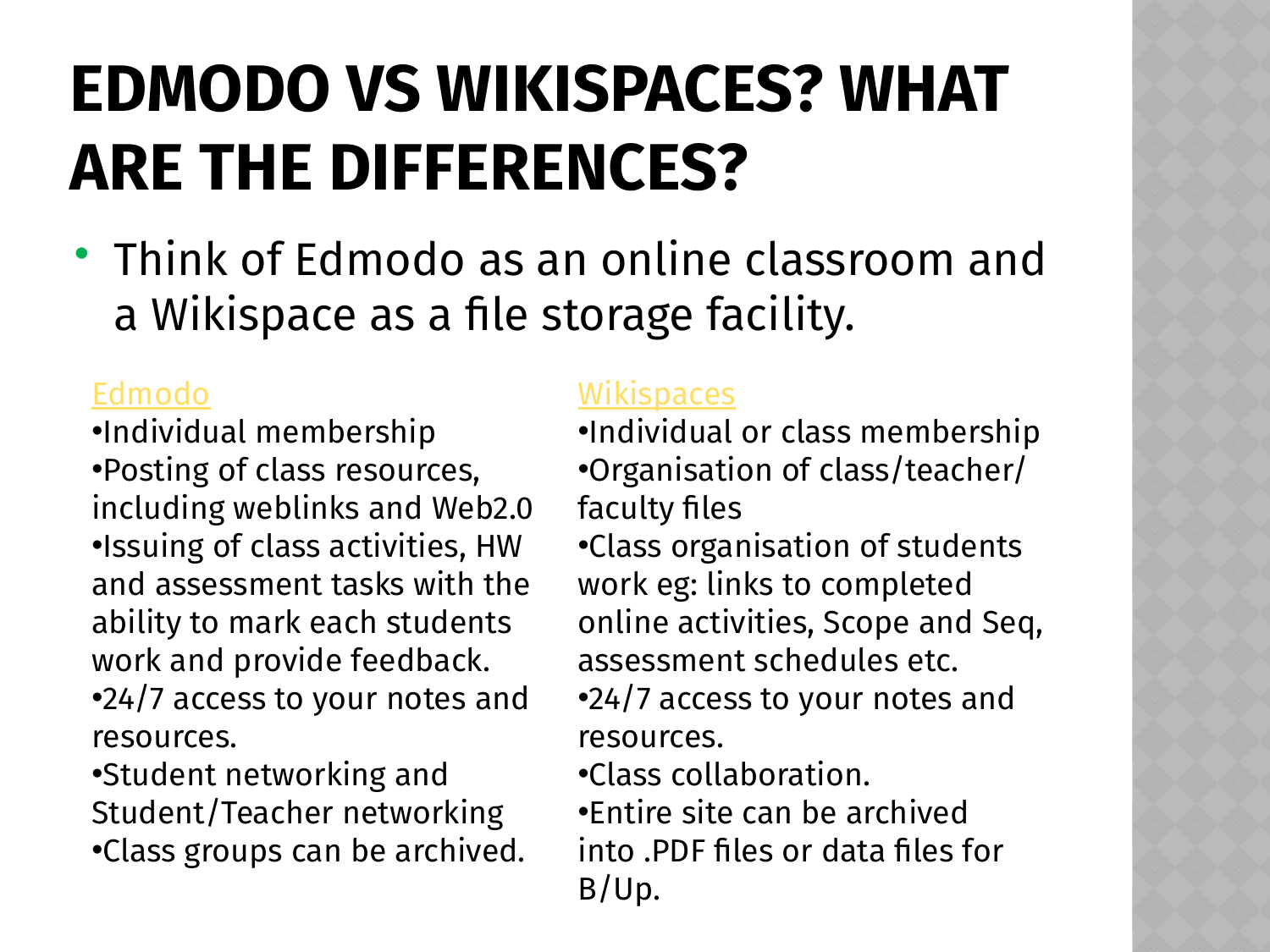

# Edmodo vs wikispaces? What are the differences?
Think of Edmodo as an online classroom and a Wikispace as a file storage facility.

Edmodo
Individual membership
Posting of class resources, including weblinks and Web2.0
Issuing of class activities, HW and assessment tasks with the ability to mark each students work and provide feedback.
24/7 access to your notes and resources.
Student networking and Student/Teacher networking
Class groups can be archived.

Wikispaces
Individual or class membership
Organisation of class/teacher/ faculty files
Class organisation of students work eg: links to completed online activities, Scope and Seq, assessment schedules etc.
24/7 access to your notes and resources.
Class collaboration.
Entire site can be archived into .PDF files or data files for B/Up.